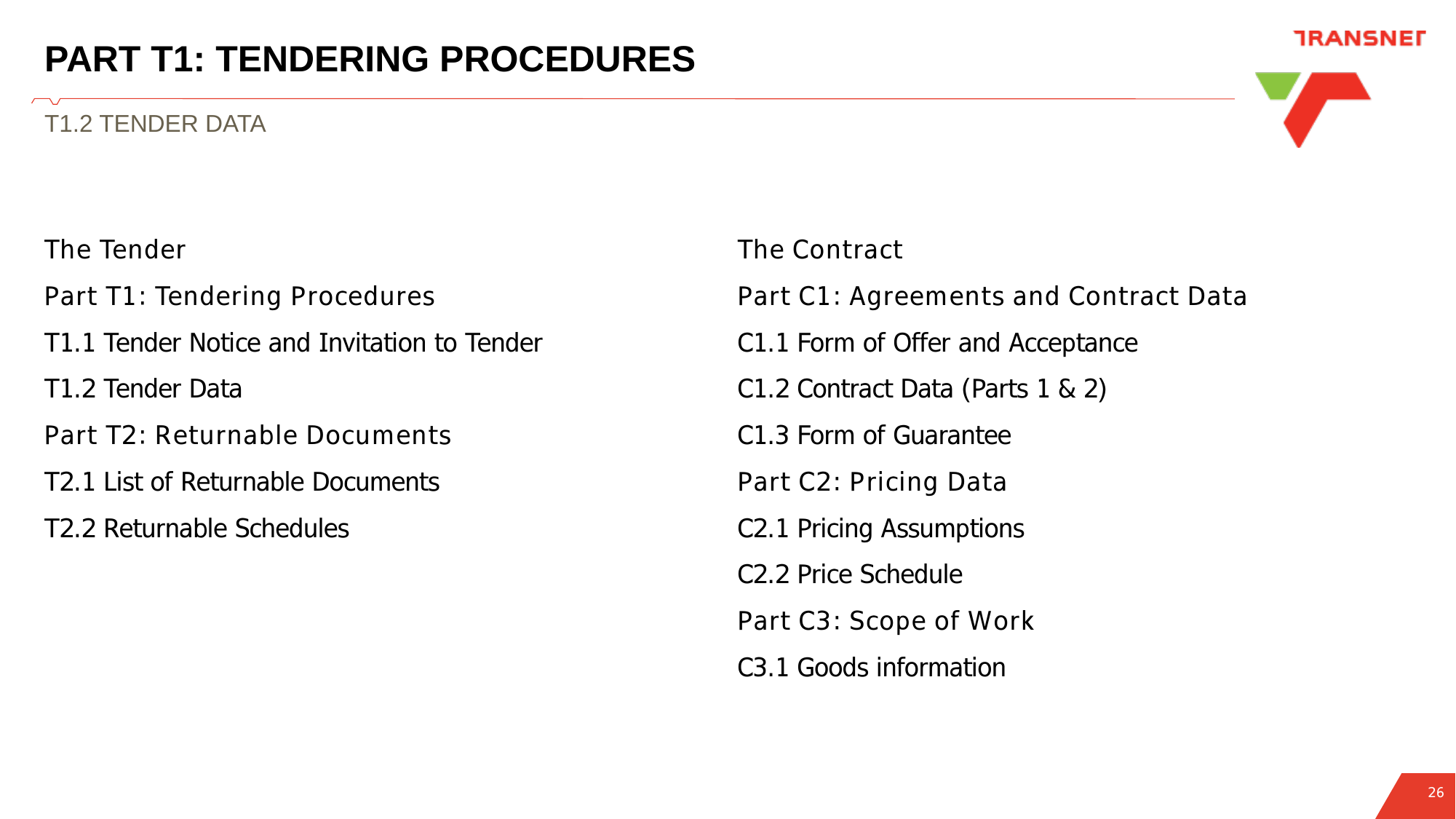

Evaluation Criteria: Functionality
# PART T1: TENDERING PROCEDURES
T1.2 TENDER DATA
The Tender
Part T1: Tendering Procedures
T1.1 Tender Notice and Invitation to Tender
T1.2 Tender Data
Part T2: Returnable Documents
T2.1 List of Returnable Documents
T2.2 Returnable Schedules

The Contract
Part C1: Agreements and Contract Data
C1.1 Form of Offer and Acceptance
C1.2 Contract Data (Parts 1 & 2)
C1.3 Form of Guarantee
Part C2: Pricing Data
C2.1 Pricing Assumptions
C2.2 Price Schedule
Part C3: Scope of Work
C3.1 Goods information